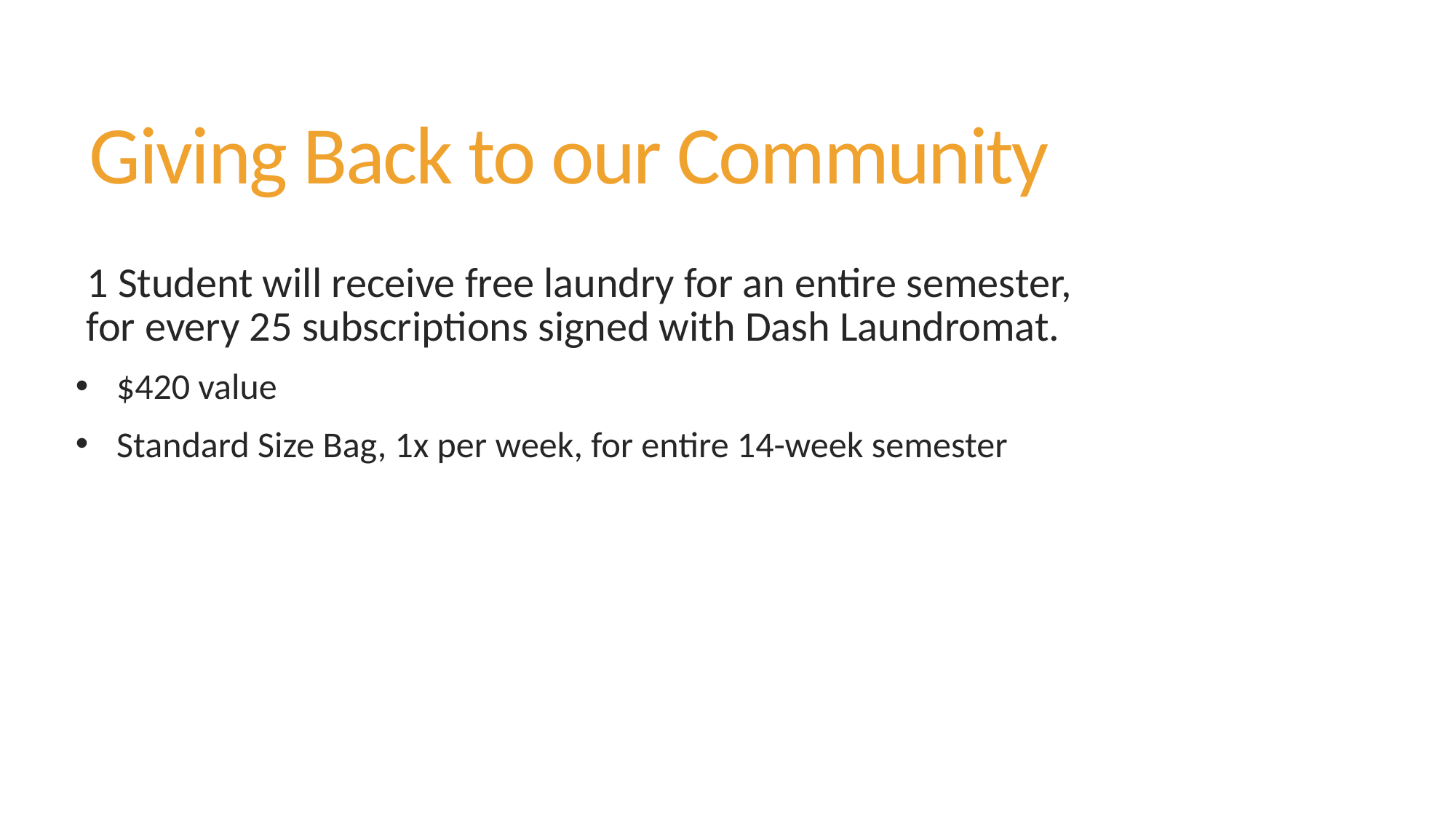

# Giving Back to our Community
1 Student will receive free laundry for an entire semester, for every 25 subscriptions signed with Dash Laundromat.
$420 value
Standard Size Bag, 1x per week, for entire 14-week semester